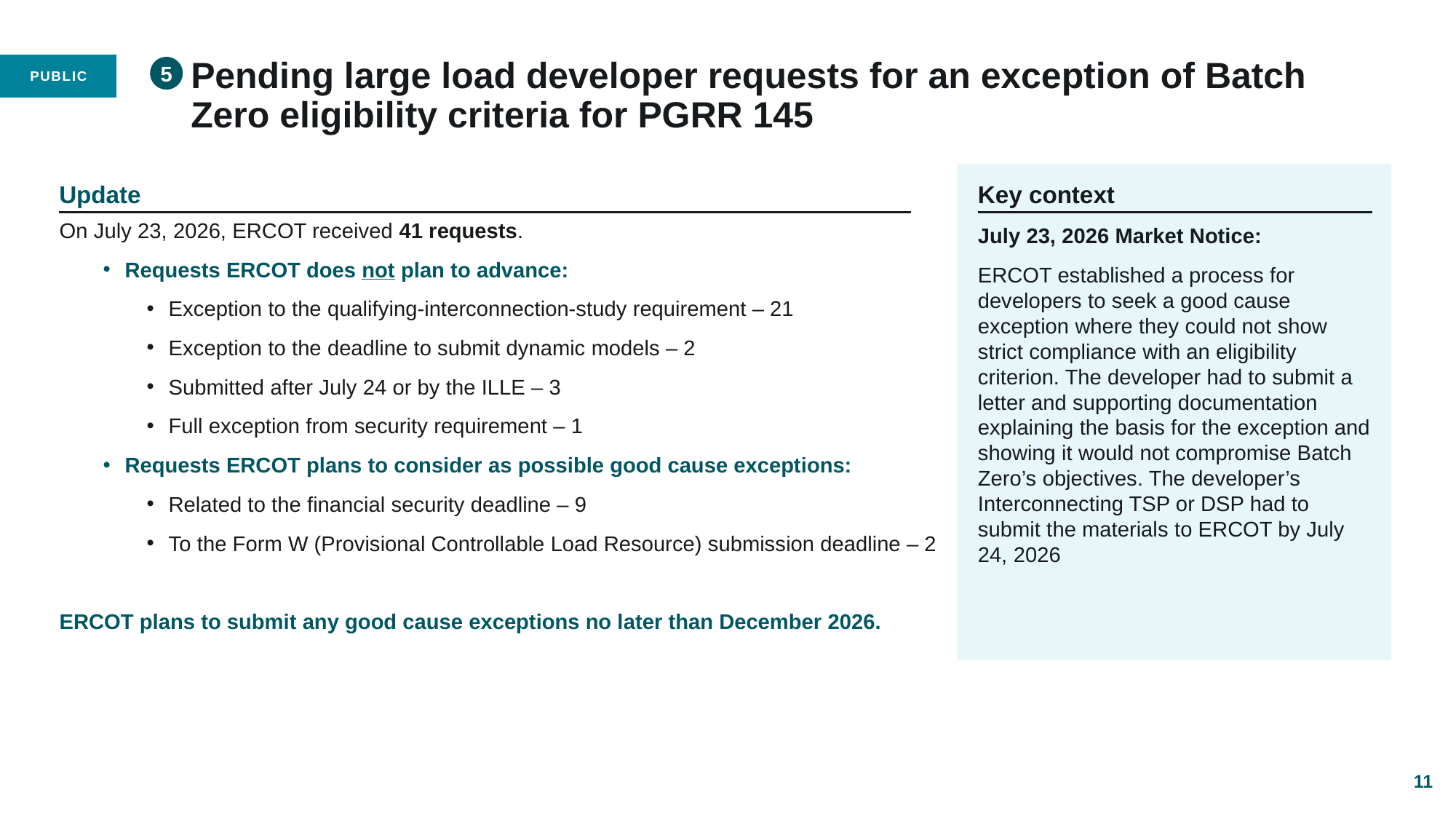

# Pending large load developer requests for an exception of Batch Zero eligibility criteria for PGRR 145
5

Update

Key context
On July 23, 2026, ERCOT received 41 requests.
Requests ERCOT does not plan to advance:
Exception to the qualifying-interconnection-study requirement – 21
Exception to the deadline to submit dynamic models – 2
Submitted after July 24 or by the ILLE – 3
Full exception from security requirement – 1
Requests ERCOT plans to consider as possible good cause exceptions:
Related to the financial security deadline – 9
To the Form W (Provisional Controllable Load Resource) submission deadline – 2

ERCOT plans to submit any good cause exceptions no later than December 2026.

July 23, 2026 Market Notice:
ERCOT established a process for developers to seek a good cause exception where they could not show strict compliance with an eligibility criterion. The developer had to submit a letter and supporting documentation explaining the basis for the exception and showing it would not compromise Batch Zero’s objectives. The developer’s Interconnecting TSP or DSP had to submit the materials to ERCOT by July 24, 2026

11